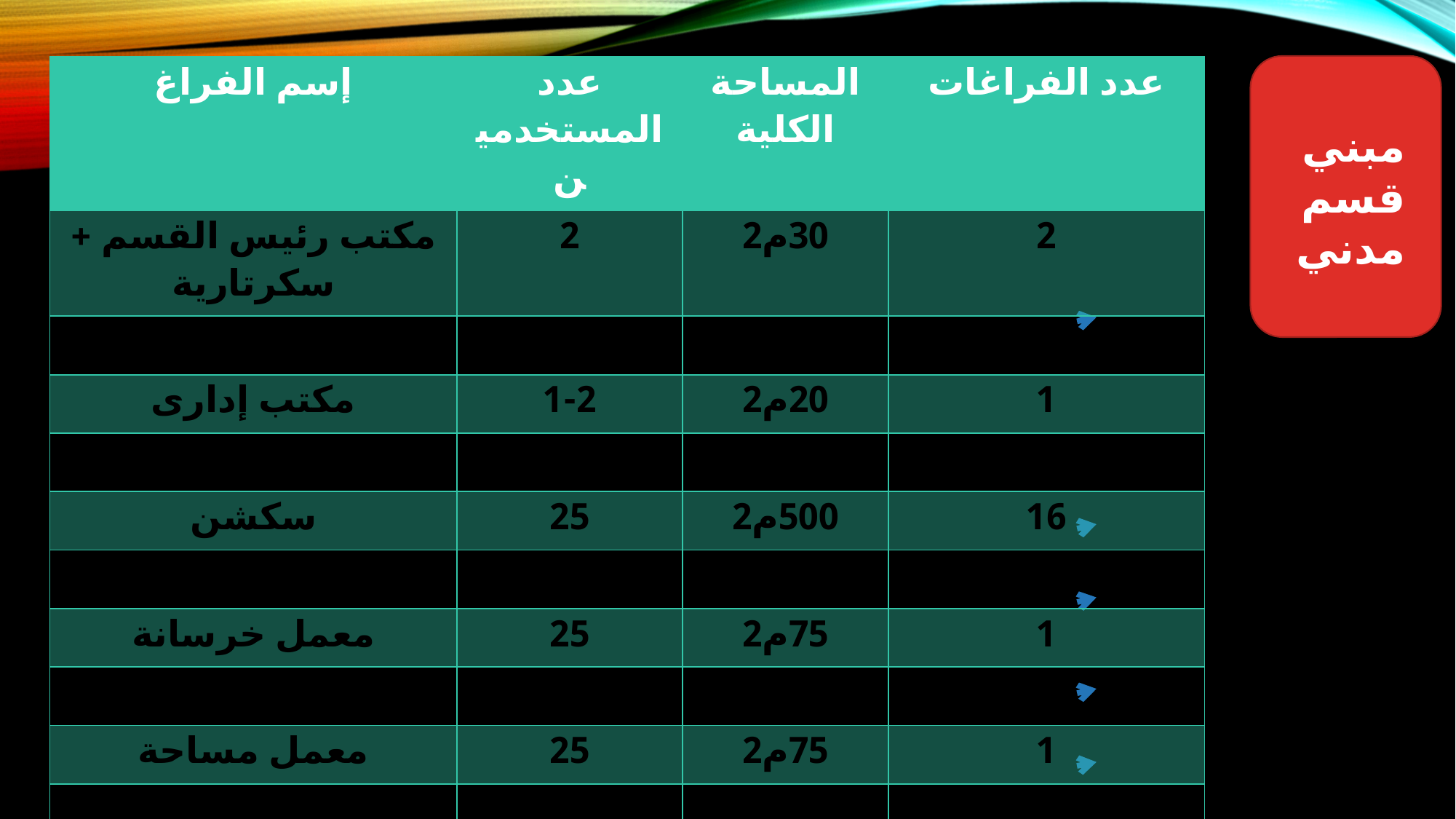

| إسم الفراغ | عدد المستخدمين | المساحة الكلية | عدد الفراغات |
| --- | --- | --- | --- |
| مكتب رئيس القسم + سكرتارية | 2 | 30م2 | 2 |
| مكتب مراقب القسم | 1 | 20م2 | 1 |
| مكتب إدارى | 1-2 | 20م2 | 1 |
| مدرج | 200 | 400م2 | 2 |
| سكشن | 25 | 500م2 | 16 |
| معمل كمبيوتر | 25 | 160م2 | 2 |
| معمل خرسانة | 25 | 75م2 | 1 |
| معمل أبحاث تربة | 25 | 75م2 | 1 |
| معمل مساحة | 25 | 75م2 | 1 |
| مكتب هيئة التدريس (دكتور) | 1-2 | 160م2 | 8 |
| مكتب هيئة التدريس (معيد) | 3-4 | 180م2 | 6 |
| مكتبة للقسم | 160 | 192م2 | 1 |
مبني قسم مدني